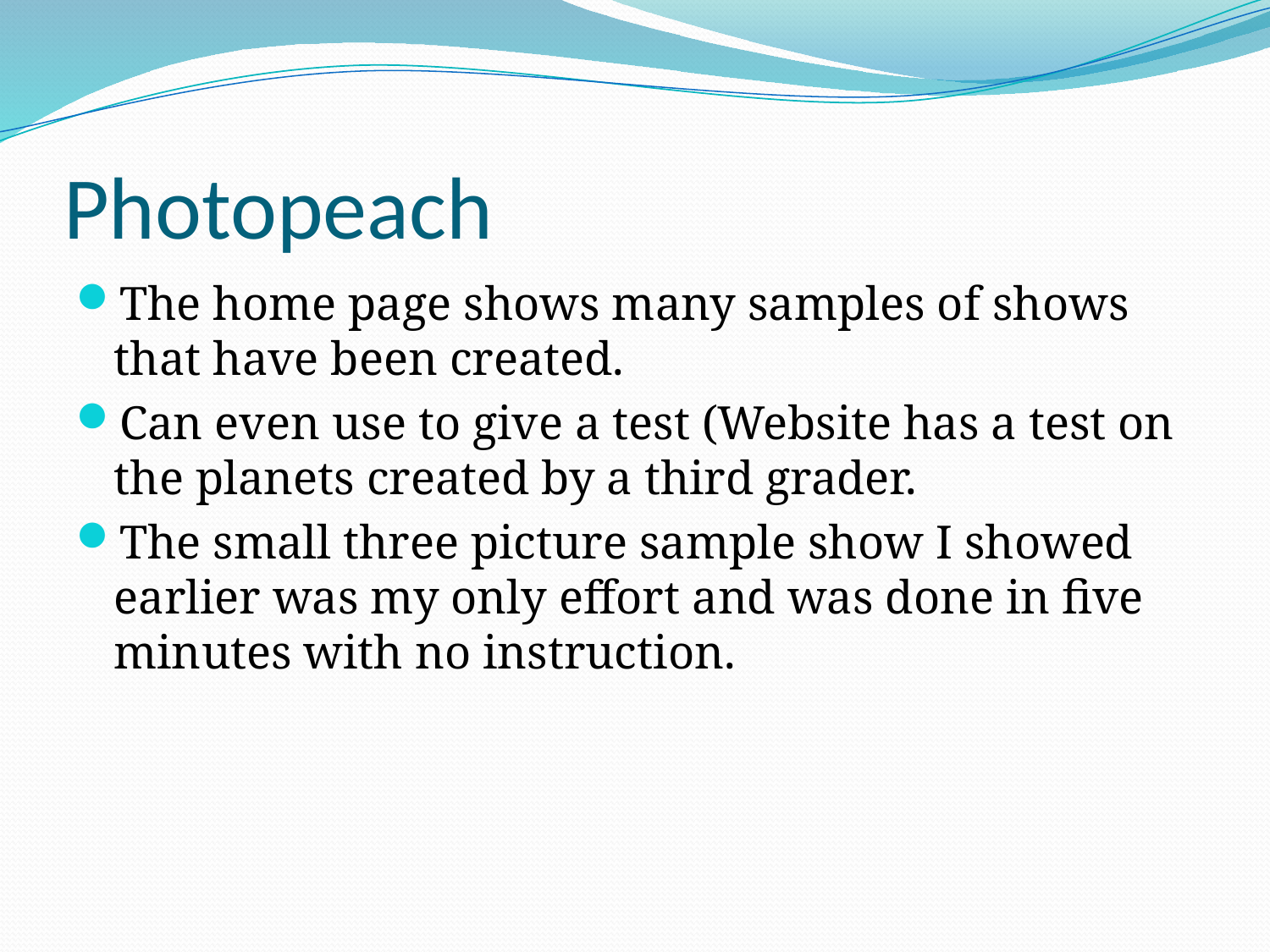

# Photopeach
The home page shows many samples of shows that have been created.
Can even use to give a test (Website has a test on the planets created by a third grader.
The small three picture sample show I showed earlier was my only effort and was done in five minutes with no instruction.